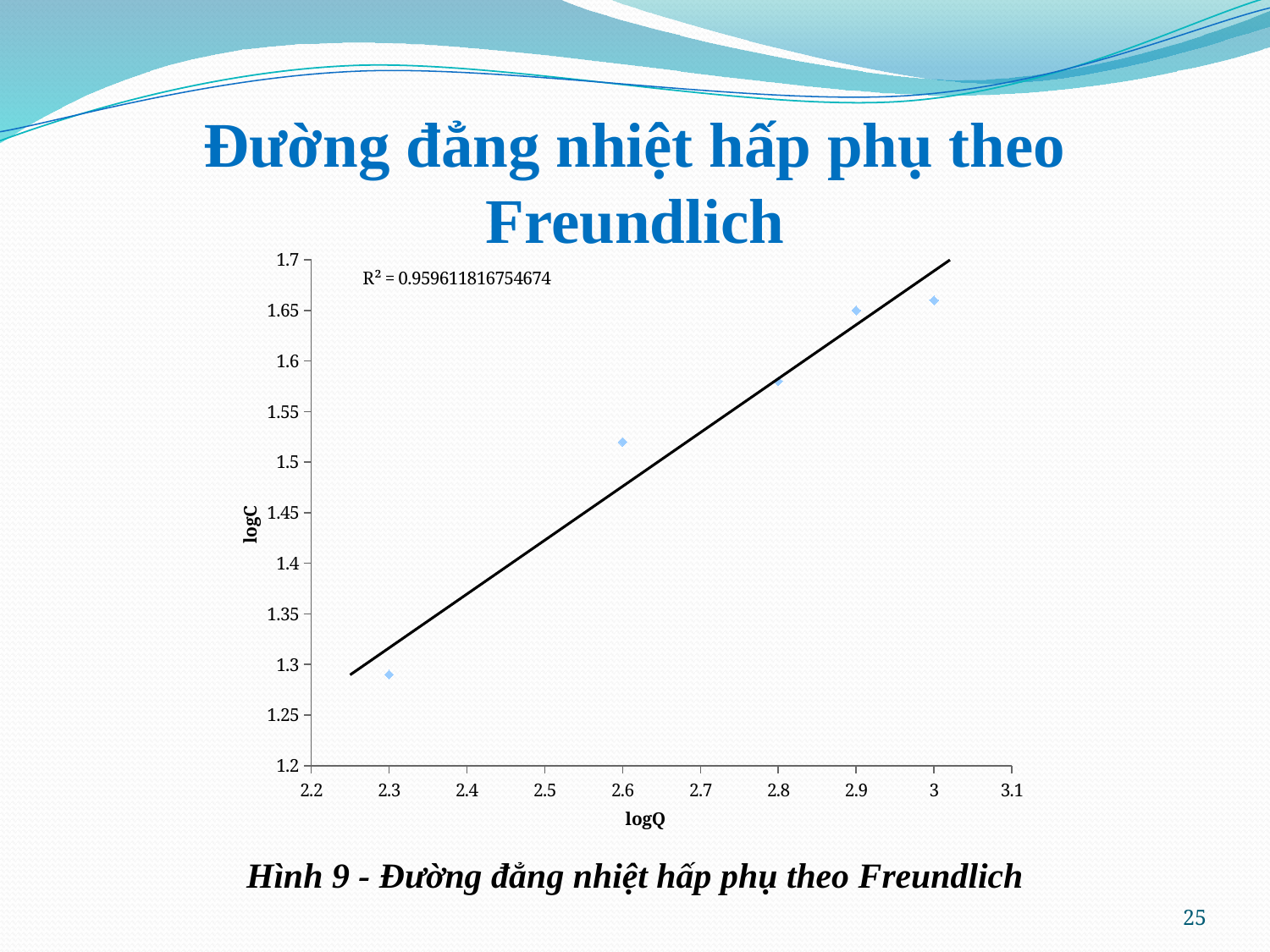

# Đường đẳng nhiệt hấp phụ theo Freundlich

### Chart

| Category |  |
|---|---|
Hình 9 - Đường đẳng nhiệt hấp phụ theo Freundlich
25